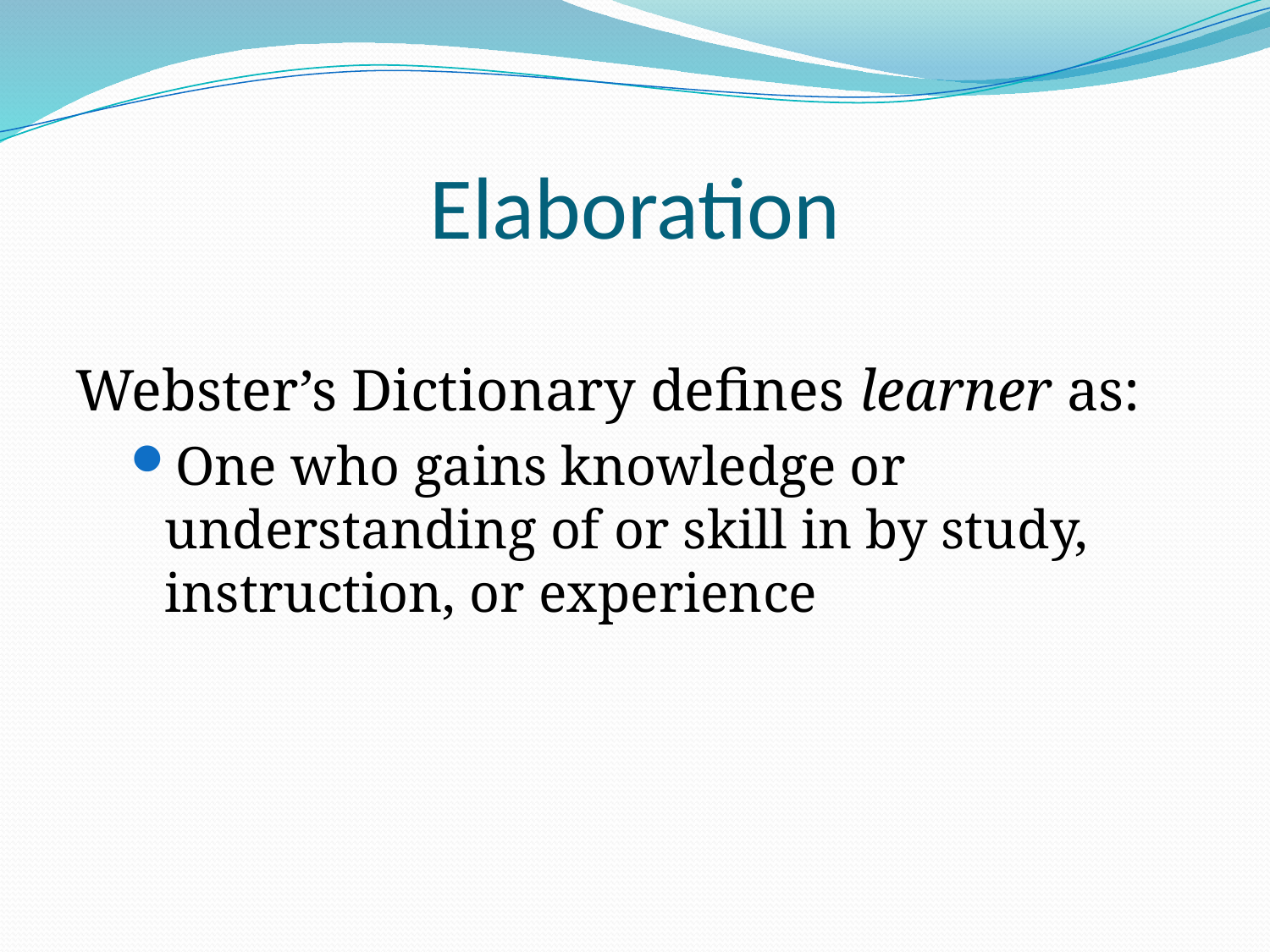

# Elaboration

Webster’s Dictionary defines learner as:
One who gains knowledge or understanding of or skill in by study, instruction, or experience